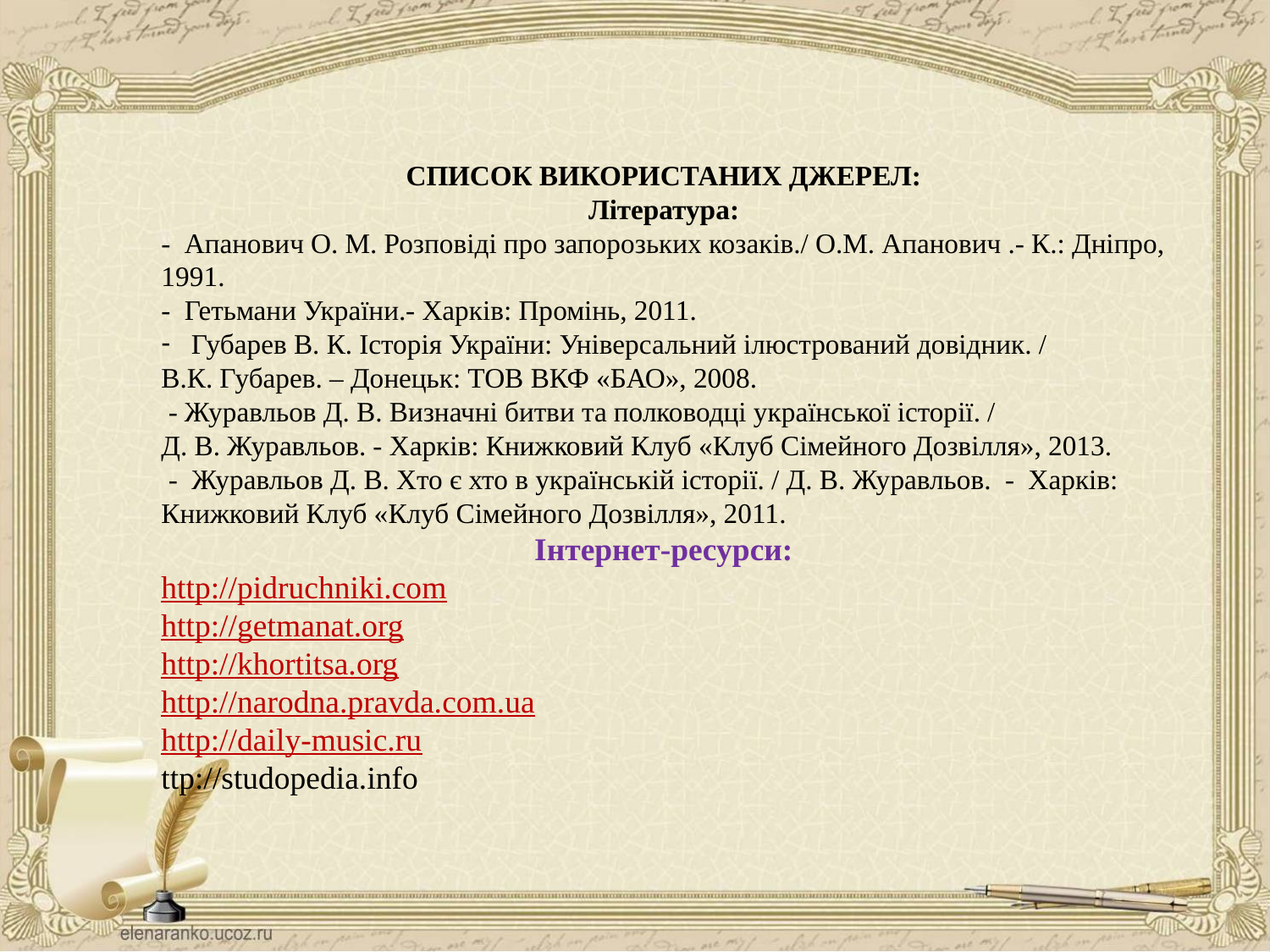

СПИСОК ВИКОРИСТАНИХ ДЖЕРЕЛ:
Література:
-  Апанович О. М. Розповіді про запорозьких козаків./ О.М. Апанович .- К.: Дніпро, 1991.
-  Гетьмани України.- Харків: Промінь, 2011.
Губарев В. К. Історія України: Універсальний ілюстрований довідник. /
В.К. Губарев. – Донецьк: ТОВ ВКФ «БАО», 2008.
 - Журавльов Д. В. Визначні битви та полководці української історії. /
Д. В. Журавльов. - Харків: Книжковий Клуб «Клуб Сімейного Дозвілля», 2013.
 -  Журавльов Д. В. Хто є хто в українській історії. / Д. В. Журавльов.  -  Харків: Книжковий Клуб «Клуб Сімейного Дозвілля», 2011.
Інтернет-ресурси:
http://pidruchniki.com
http://getmanat.org
http://khortitsa.org
http://narodna.pravda.com.ua
http://daily-music.ru
ttp://studopedia.info